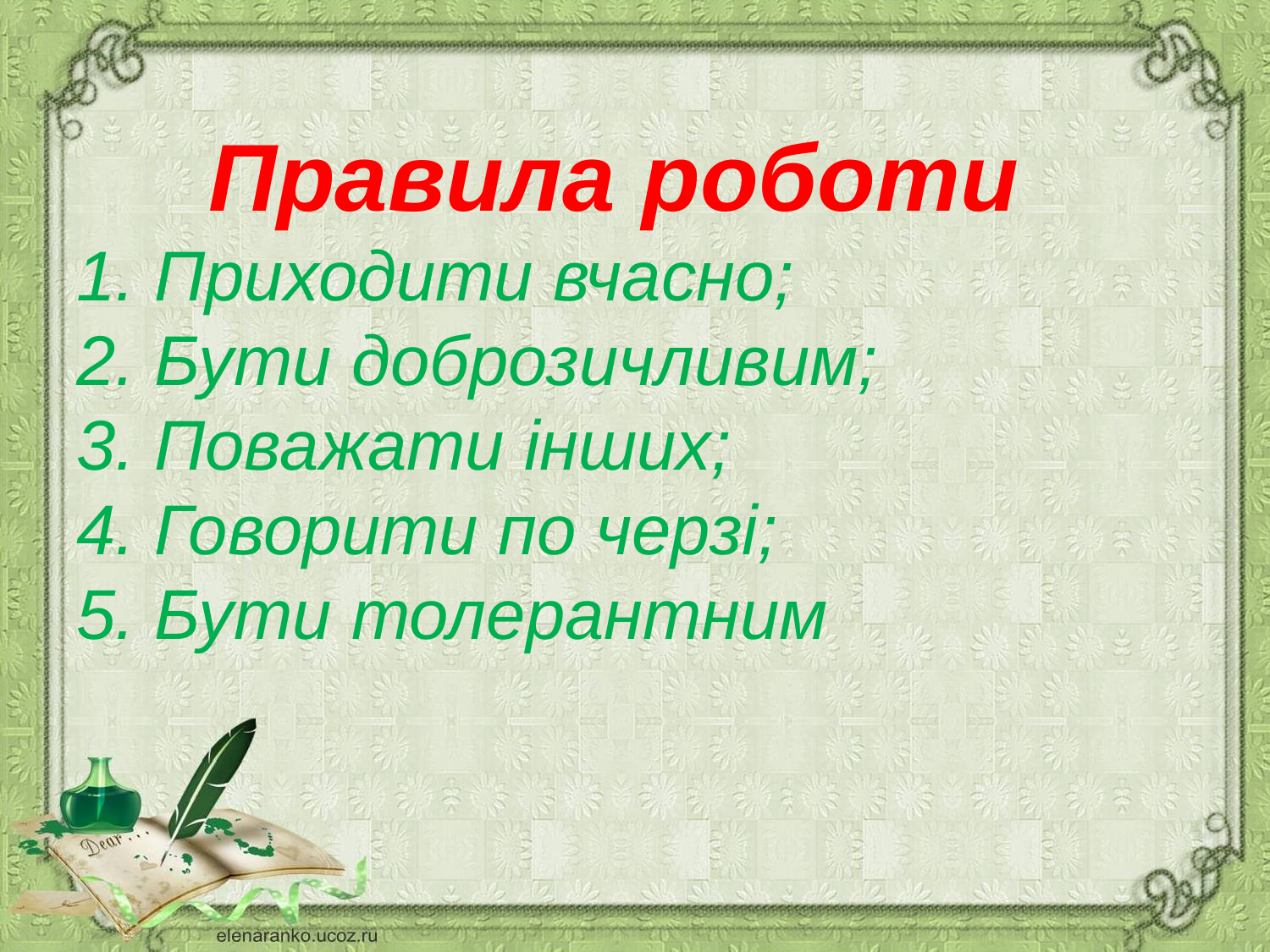

# Правила роботи 1. Приходити вчасно; 2. Бути доброзичливим; 3. Поважати інших; 4. Говорити по черзі; 5. Бути толерантним